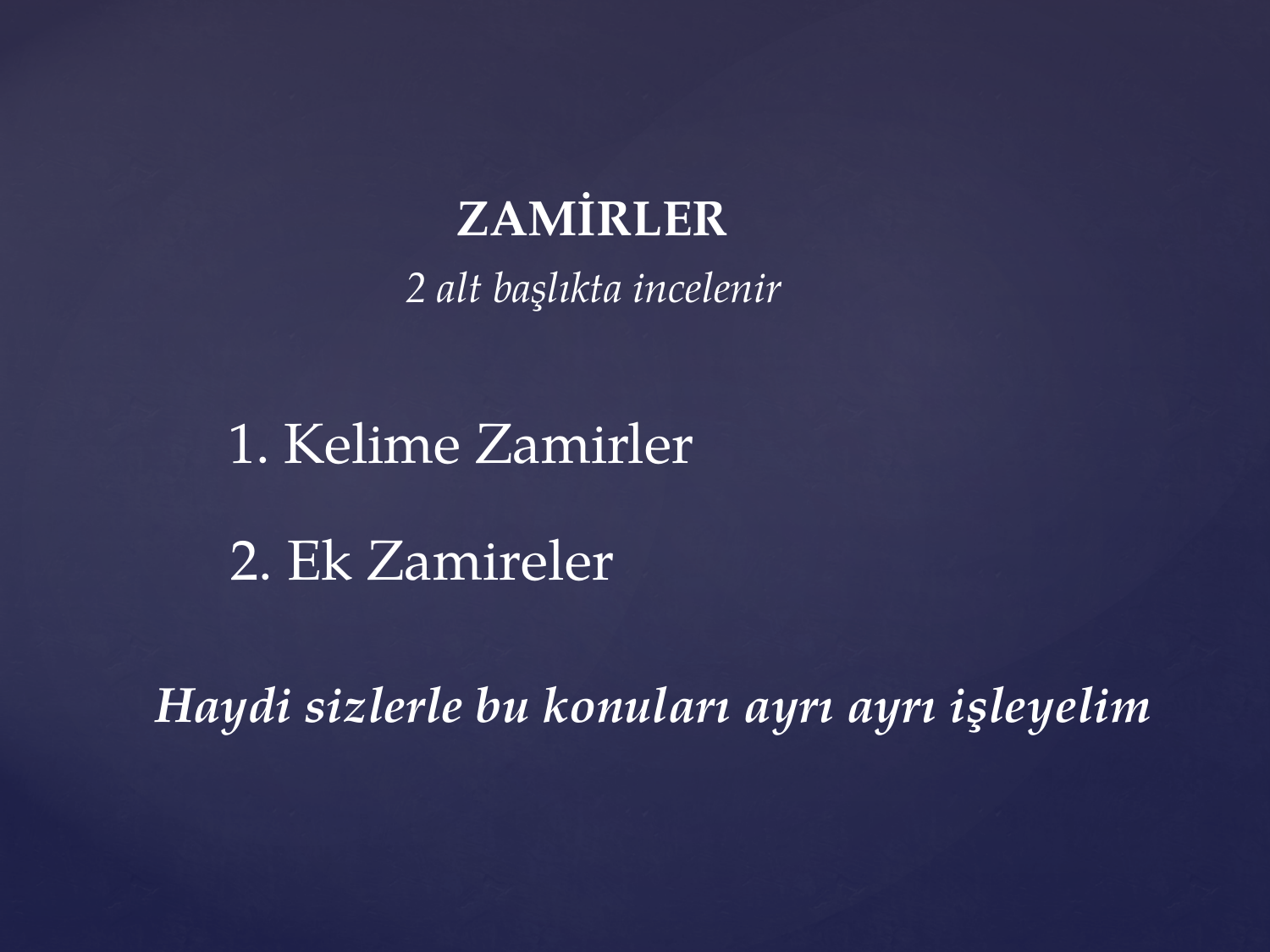

ZAMİRLER
2 alt başlıkta incelenir
1. Kelime Zamirler
2. Ek Zamireler
Haydi sizlerle bu konuları ayrı ayrı işleyelim